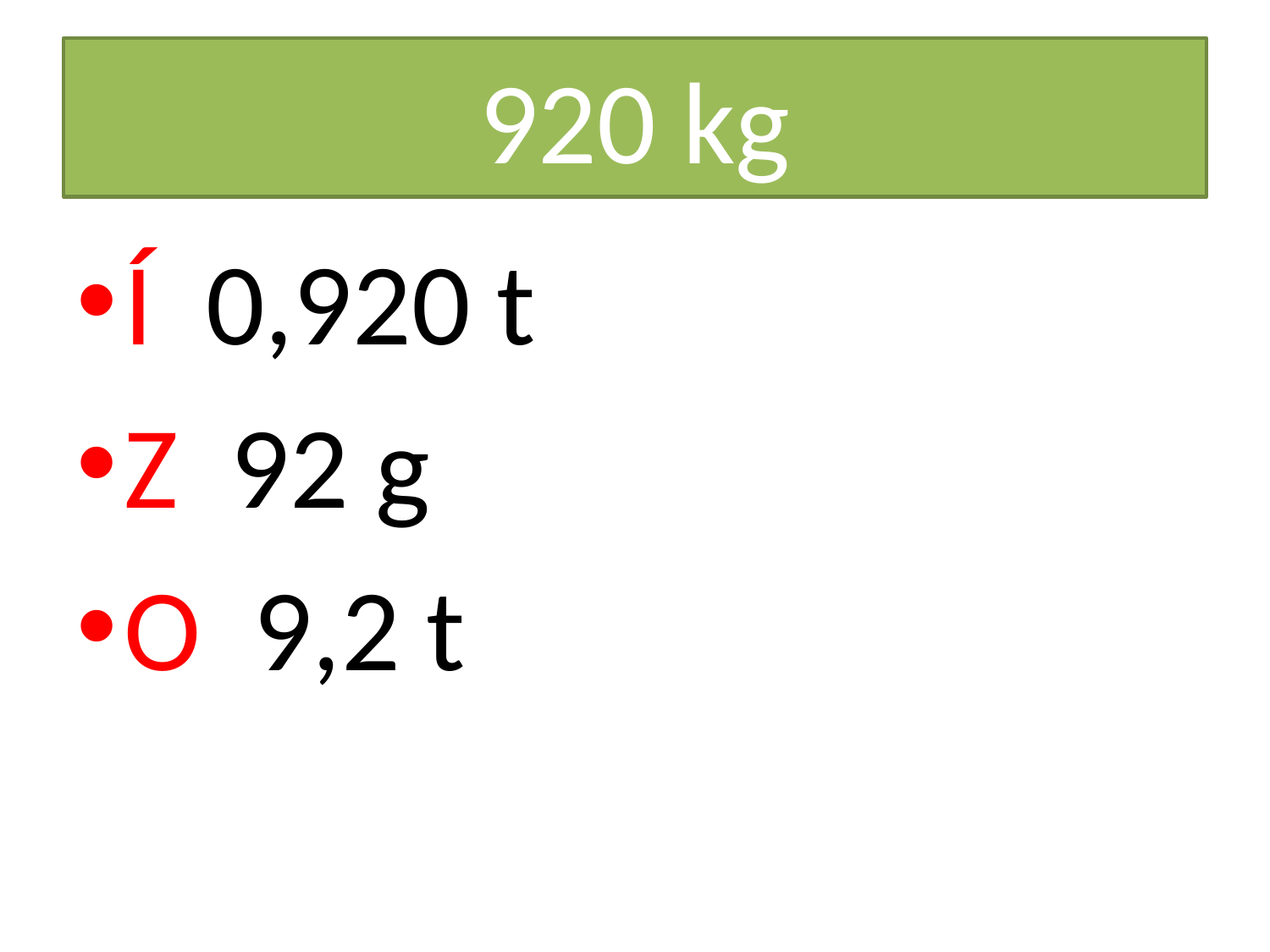

# 920 kg
Í  0,920 t
Z  92 g
O  9,2 t